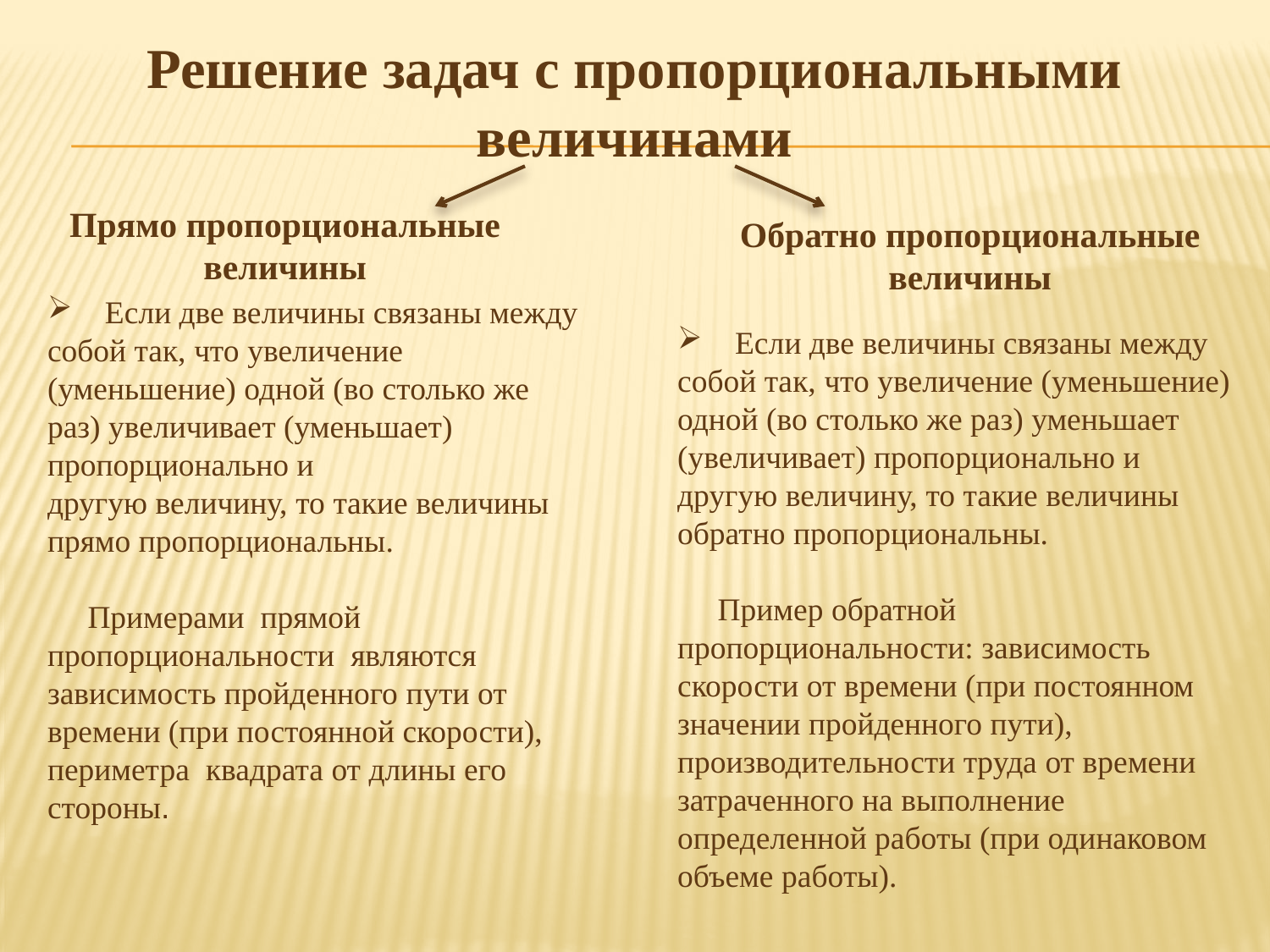

Решение задач с пропорциональными величинами
Прямо пропорциональные величины
Обратно пропорциональные величины
    Если две величины связаны между собой так, что увеличение (уменьшение) одной (во столько же раз) увеличивает (уменьшает) пропорционально и
другую величину, то такие величины прямо пропорциональны.

     Примерами  прямой пропорциональности  являются зависимость пройденного пути от
времени (при постоянной скорости), периметра  квадрата от длины его стороны.
    Если две величины связаны между собой так, что увеличение (уменьшение) одной (во столько же раз) уменьшает (увеличивает) пропорционально и другую величину, то такие величины обратно пропорциональны.
     Пример обратной пропорциональности: зависимость
скорости от времени (при постоянном значении пройденного пути), производительности труда от времени
затраченного на выполнение определенной работы (при одинаковом объеме работы).